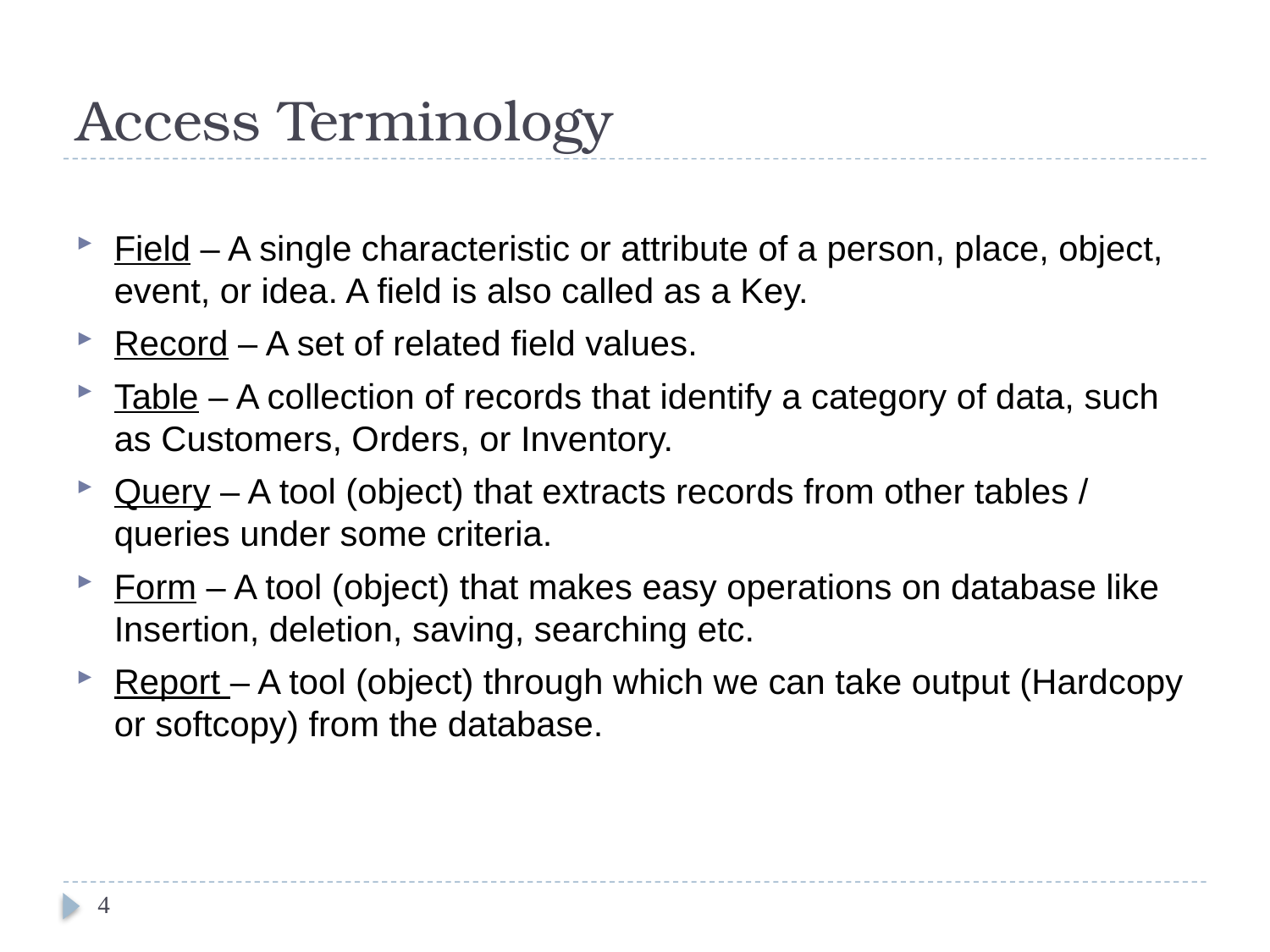

# Access Terminology

Field – A single characteristic or attribute of a person, place, object, event, or idea. A field is also called as a Key.
Record – A set of related field values.
Table – A collection of records that identify a category of data, such as Customers, Orders, or Inventory.
Query – A tool (object) that extracts records from other tables / queries under some criteria.
Form – A tool (object) that makes easy operations on database like Insertion, deletion, saving, searching etc.
Report – A tool (object) through which we can take output (Hardcopy or softcopy) from the database.
4